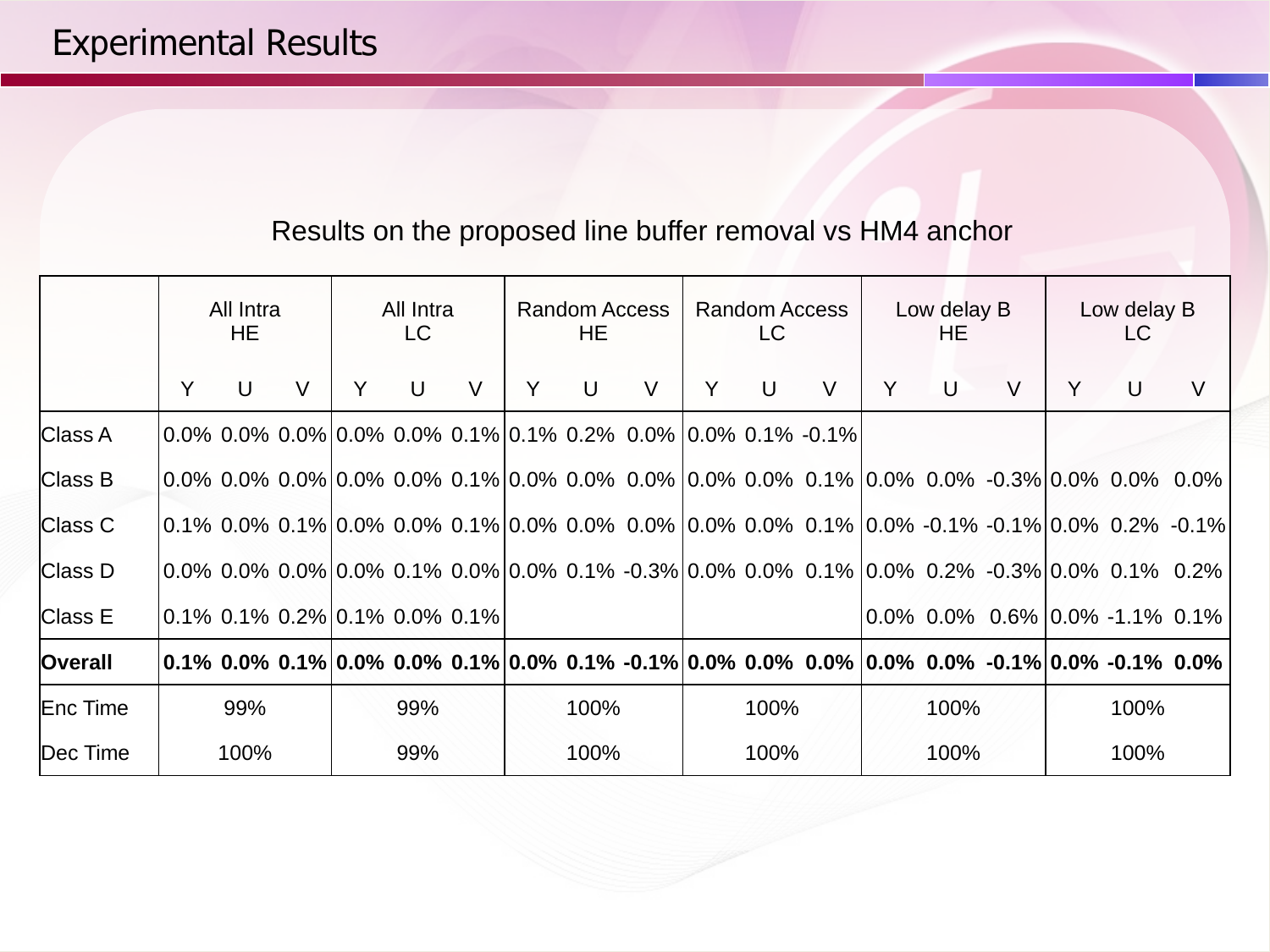

# Experimental Results
Results on the proposed line buffer removal vs HM4 anchor
|  | All Intra HE |  |  | All Intra LC |  |  | Random Access HE |  |  | Random Access LC |  |  | Low delay B HE |  |  | Low delay B LC |  |  |
| --- | --- | --- | --- | --- | --- | --- | --- | --- | --- | --- | --- | --- | --- | --- | --- | --- | --- | --- |
|  | Y | U | V | Y | U | V | Y | U | V | Y | U | V | Y | U | V | Y | U | V |
| Class A | 0.0% | 0.0% | 0.0% | 0.0% | 0.0% | 0.1% | 0.1% | 0.2% | 0.0% | 0.0% | 0.1% | -0.1% |  |  |  |  |  |  |
| Class B | 0.0% | 0.0% | 0.0% | 0.0% | 0.0% | 0.1% | 0.0% | 0.0% | 0.0% | 0.0% | 0.0% | 0.1% | 0.0% | 0.0% | -0.3% | 0.0% | 0.0% | 0.0% |
| Class C | 0.1% | 0.0% | 0.1% | 0.0% | 0.0% | 0.1% | 0.0% | 0.0% | 0.0% | 0.0% | 0.0% | 0.1% | 0.0% | -0.1% | -0.1% | 0.0% | 0.2% | -0.1% |
| Class D | 0.0% | 0.0% | 0.0% | 0.0% | 0.1% | 0.0% | 0.0% | 0.1% | -0.3% | 0.0% | 0.0% | 0.1% | 0.0% | 0.2% | -0.3% | 0.0% | 0.1% | 0.2% |
| Class E | 0.1% | 0.1% | 0.2% | 0.1% | 0.0% | 0.1% |  |  |  |  |  |  | 0.0% | 0.0% | 0.6% | 0.0% | -1.1% | 0.1% |
| Overall | 0.1% | 0.0% | 0.1% | 0.0% | 0.0% | 0.1% | 0.0% | 0.1% | -0.1% | 0.0% | 0.0% | 0.0% | 0.0% | 0.0% | -0.1% | 0.0% | -0.1% | 0.0% |
| Enc Time | 99% |  |  | 99% |  |  | 100% |  |  | 100% |  |  | 100% |  |  | 100% |  |  |
| Dec Time | 100% |  |  | 99% |  |  | 100% |  |  | 100% |  |  | 100% |  |  | 100% |  |  |